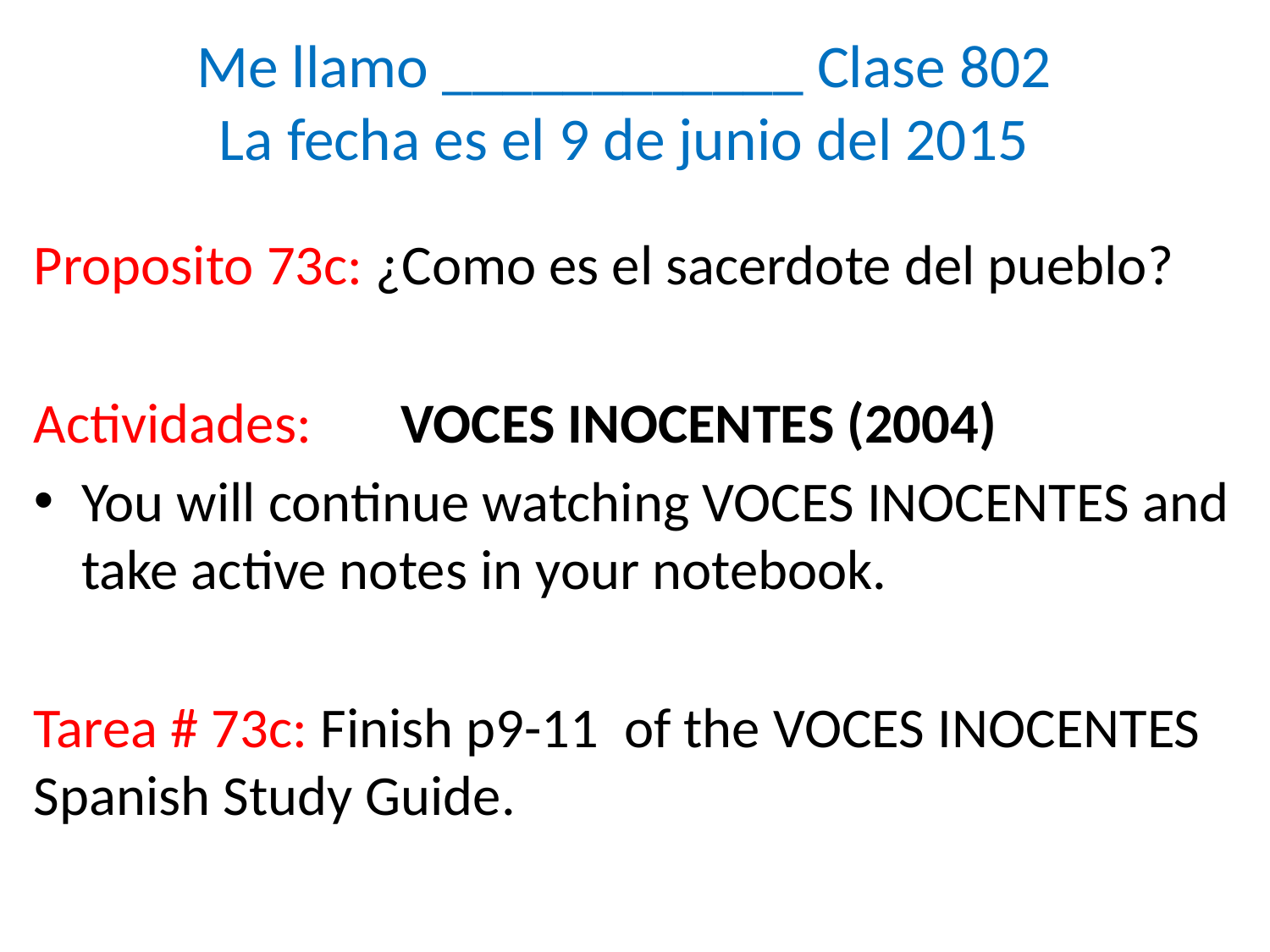

Me llamo ____________ Clase 802
La fecha es el 9 de junio del 2015
Proposito 73c: ¿Como es el sacerdote del pueblo?

Actividades:       VOCES INOCENTES (2004)
You will continue watching VOCES INOCENTES and take active notes in your notebook.

Tarea # 73c: Finish p9-11  of the VOCES INOCENTES Spanish Study Guide.